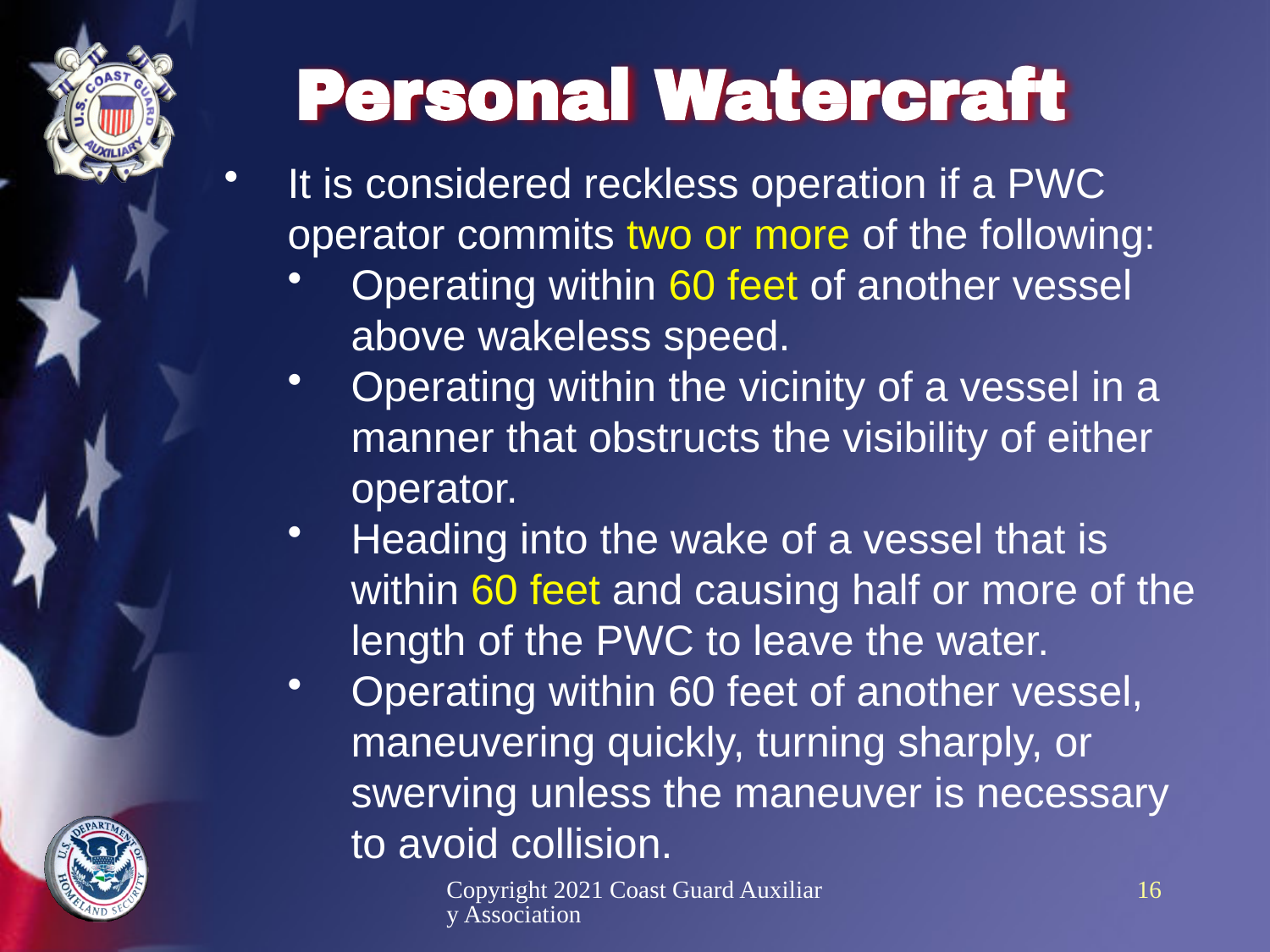

# Personal Watercraft
It is considered reckless operation if a PWC operator commits two or more of the following:
Operating within 60 feet of another vessel above wakeless speed.
Operating within the vicinity of a vessel in a manner that obstructs the visibility of either operator.
Heading into the wake of a vessel that is within 60 feet and causing half or more of the length of the PWC to leave the water.
Operating within 60 feet of another vessel, maneuvering quickly, turning sharply, or swerving unless the maneuver is necessary to avoid collision.
Copyright 2021 Coast Guard Auxiliary Association
16